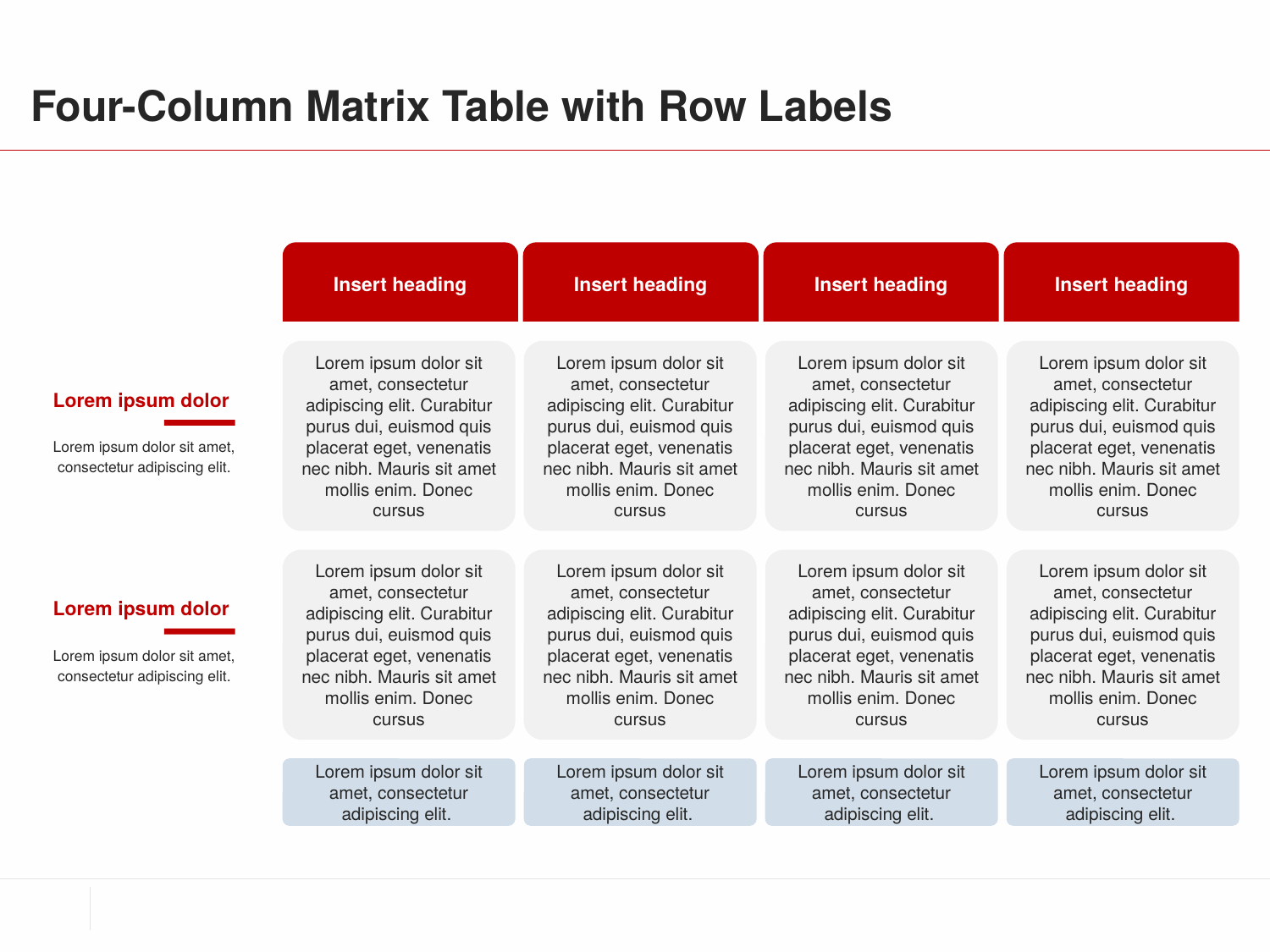

# Four-Column Matrix Table with Row Labels
Insert heading
Insert heading
Insert heading
Insert heading
Lorem ipsum dolor sit amet, consectetur adipiscing elit. Curabitur purus dui, euismod quis placerat eget, venenatis nec nibh. Mauris sit amet mollis enim. Donec cursus
Lorem ipsum dolor sit amet, consectetur adipiscing elit. Curabitur purus dui, euismod quis placerat eget, venenatis nec nibh. Mauris sit amet mollis enim. Donec cursus
Lorem ipsum dolor sit amet, consectetur adipiscing elit. Curabitur purus dui, euismod quis placerat eget, venenatis nec nibh. Mauris sit amet mollis enim. Donec cursus
Lorem ipsum dolor sit amet, consectetur adipiscing elit. Curabitur purus dui, euismod quis placerat eget, venenatis nec nibh. Mauris sit amet mollis enim. Donec cursus
Lorem ipsum dolor

Lorem ipsum dolor sit amet, consectetur adipiscing elit.
Lorem ipsum dolor sit amet, consectetur adipiscing elit. Curabitur purus dui, euismod quis placerat eget, venenatis nec nibh. Mauris sit amet mollis enim. Donec cursus
Lorem ipsum dolor sit amet, consectetur adipiscing elit. Curabitur purus dui, euismod quis placerat eget, venenatis nec nibh. Mauris sit amet mollis enim. Donec cursus
Lorem ipsum dolor sit amet, consectetur adipiscing elit. Curabitur purus dui, euismod quis placerat eget, venenatis nec nibh. Mauris sit amet mollis enim. Donec cursus
Lorem ipsum dolor sit amet, consectetur adipiscing elit. Curabitur purus dui, euismod quis placerat eget, venenatis nec nibh. Mauris sit amet mollis enim. Donec cursus
Lorem ipsum dolor

Lorem ipsum dolor sit amet, consectetur adipiscing elit.
Lorem ipsum dolor sit amet, consectetur adipiscing elit.
Lorem ipsum dolor sit amet, consectetur adipiscing elit.
Lorem ipsum dolor sit amet, consectetur adipiscing elit.
Lorem ipsum dolor sit amet, consectetur adipiscing elit.